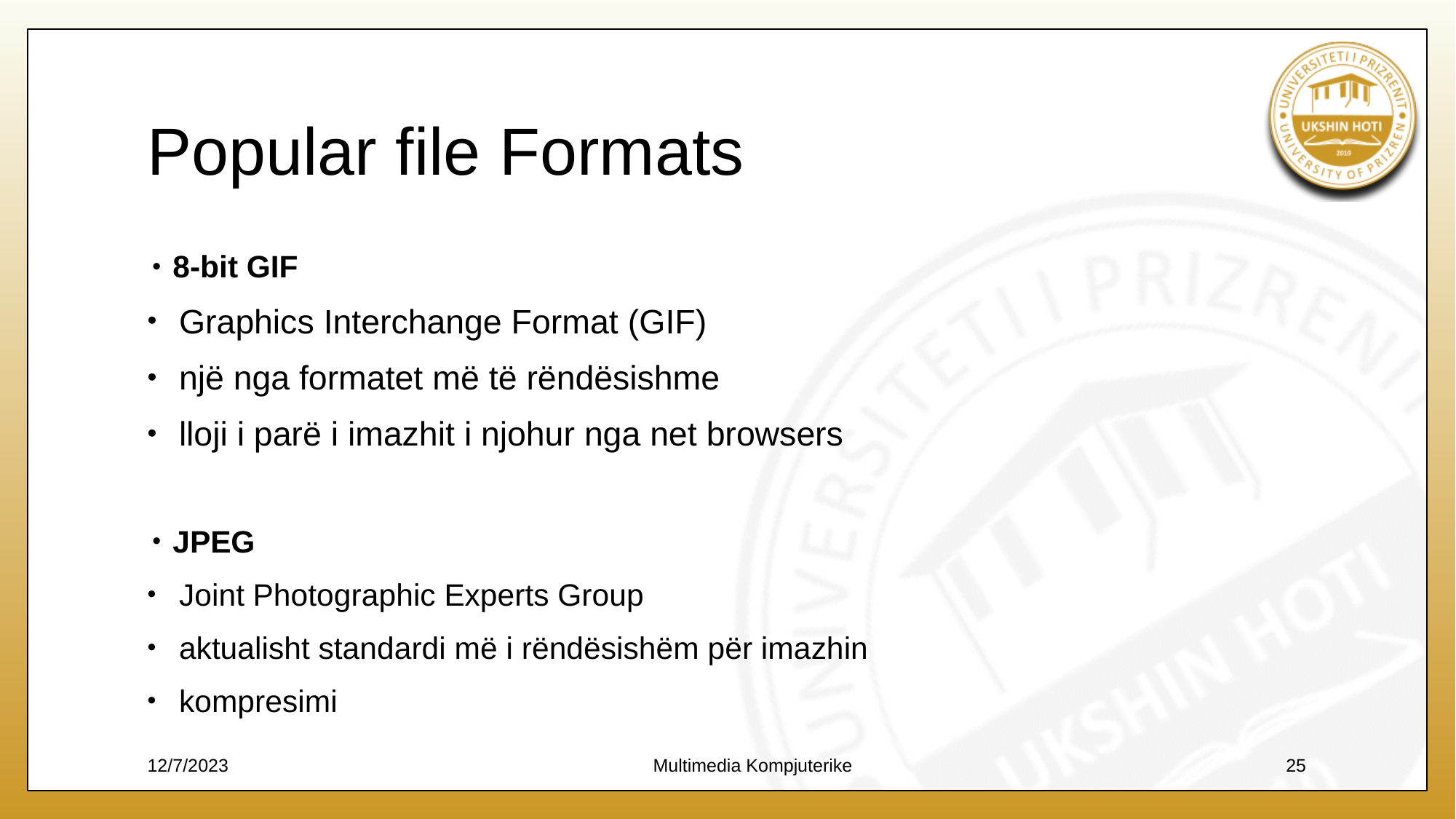

# Popular file Formats
8-bit GIF
Graphics Interchange Format (GIF)
një nga formatet më të rëndësishme
lloji i parë i imazhit i njohur nga net browsers

JPEG
Joint Photographic Experts Group
aktualisht standardi më i rëndësishëm për imazhin
kompresimi

12/7/2023
Multimedia Kompjuterike
25